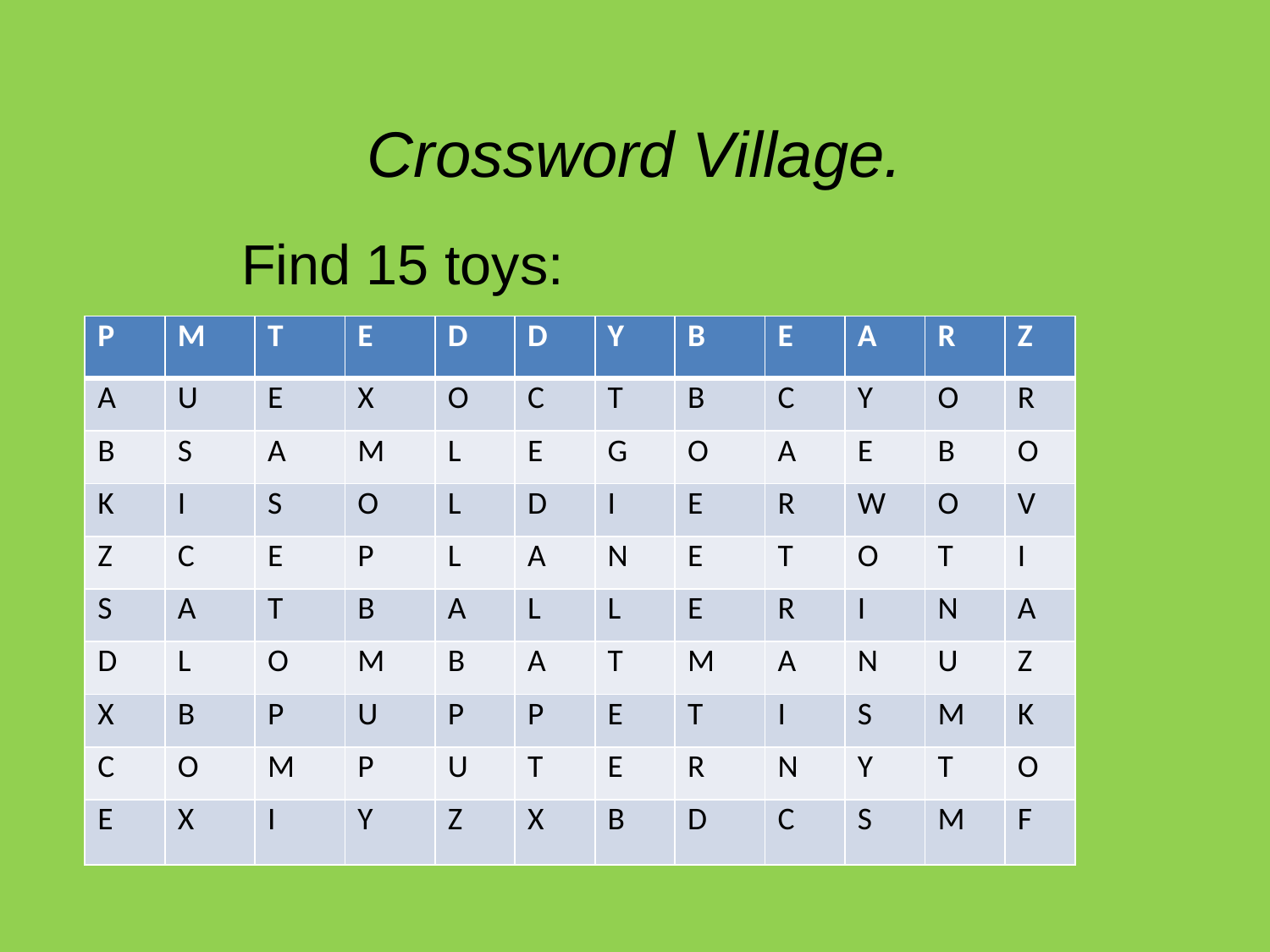

# Crossword Village.
             Find 15 toys:

| P | M | T | E | D | D | Y | B | E | A | R | Z |
| --- | --- | --- | --- | --- | --- | --- | --- | --- | --- | --- | --- |
| A | U | E | X | O | C | T | B | C | Y | O | R |
| B | S | A | M | L | E | G | O | A | E | B | O |
| K | I | S | O | L | D | I | E | R | W | O | V |
| Z | C | E | P | L | A | N | E | T | O | T | I |
| S | A | T | B | A | L | L | E | R | I | N | A |
| D | L | O | M | B | A | T | M | A | N | U | Z |
| X | B | P | U | P | P | E | T | I | S | M | K |
| C | O | M | P | U | T | E | R | N | Y | T | O |
| E | X | I | Y | Z | X | B | D | C | S | M | F |